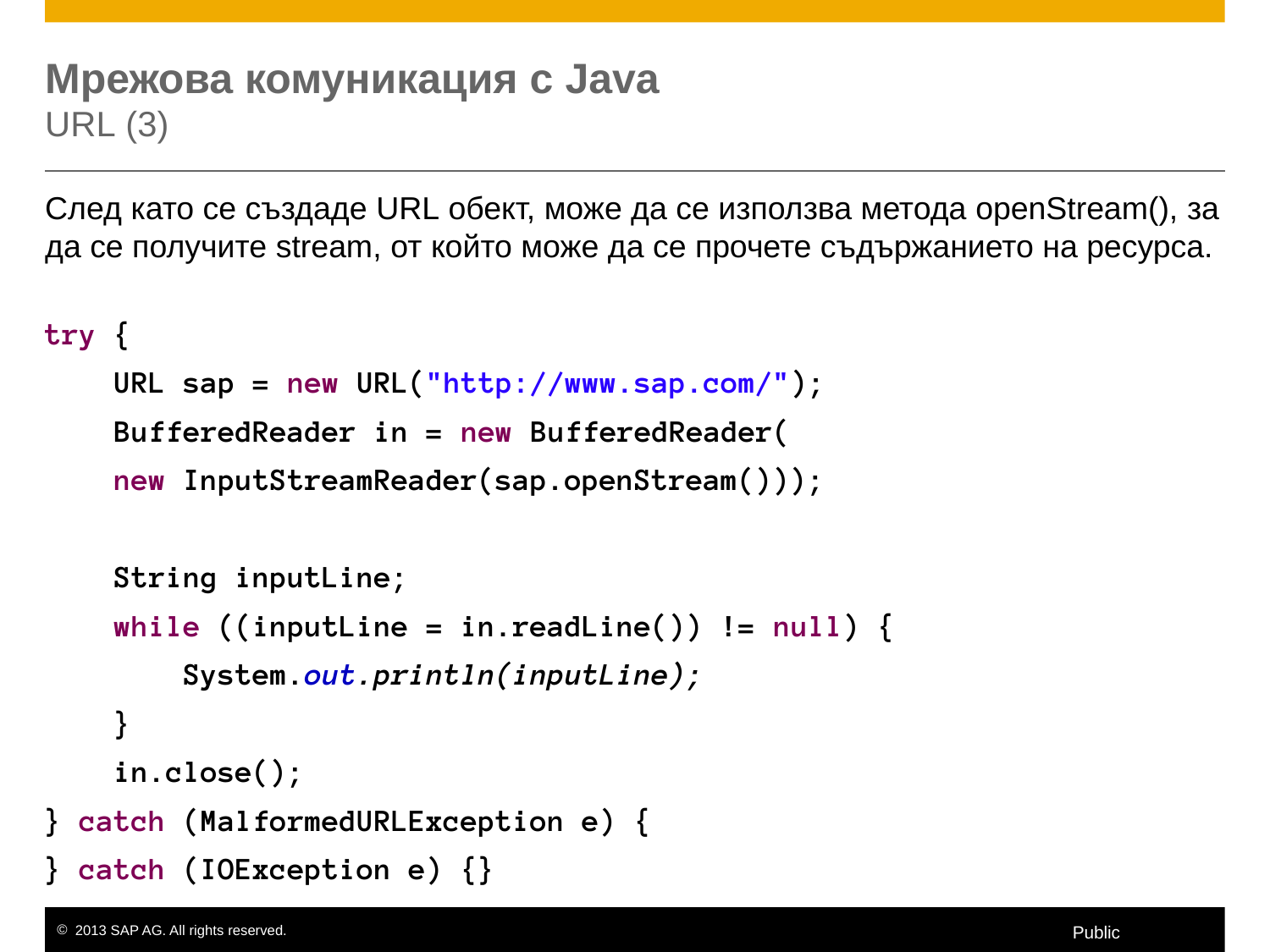

# Мрежова комуникация с Java URL (3)
След като се създаде URL обект, може да се използва метода openStream(), за да се получите stream, от който може да се прочете съдържанието на ресурса.

try {
    URL sap = new URL("http://www.sap.com/");
    BufferedReader in = new BufferedReader(
    new InputStreamReader(sap.openStream()));

    String inputLine;
    while ((inputLine = in.readLine()) != null) {
        System.out.println(inputLine);
    }
    in.close();
} catch (MalformedURLException e) {
} catch (IOException e) {}